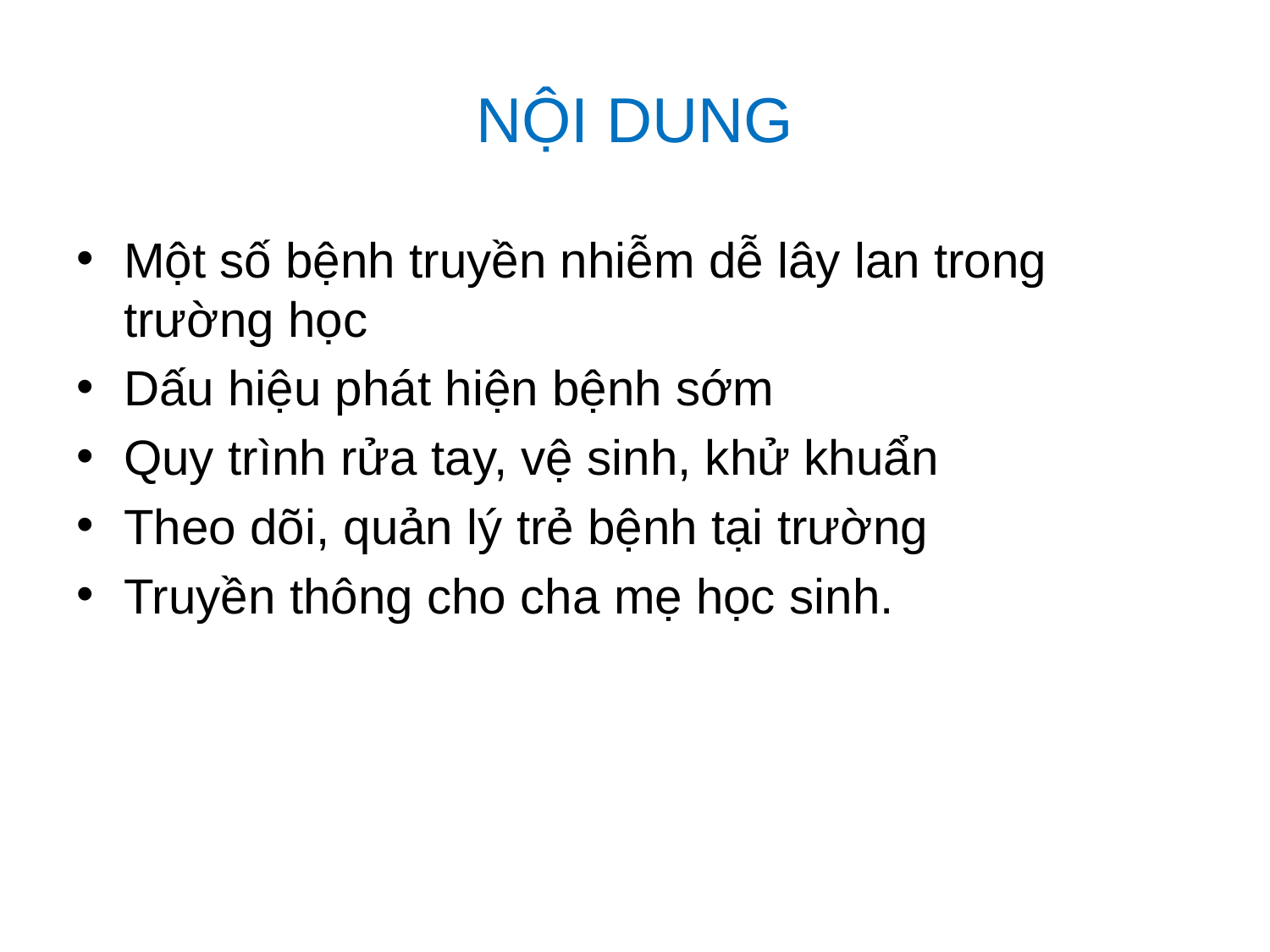

# NỘI DUNG
Một số bệnh truyền nhiễm dễ lây lan trong trường học
Dấu hiệu phát hiện bệnh sớm
Quy trình rửa tay, vệ sinh, khử khuẩn
Theo dõi, quản lý trẻ bệnh tại trường
Truyền thông cho cha mẹ học sinh.